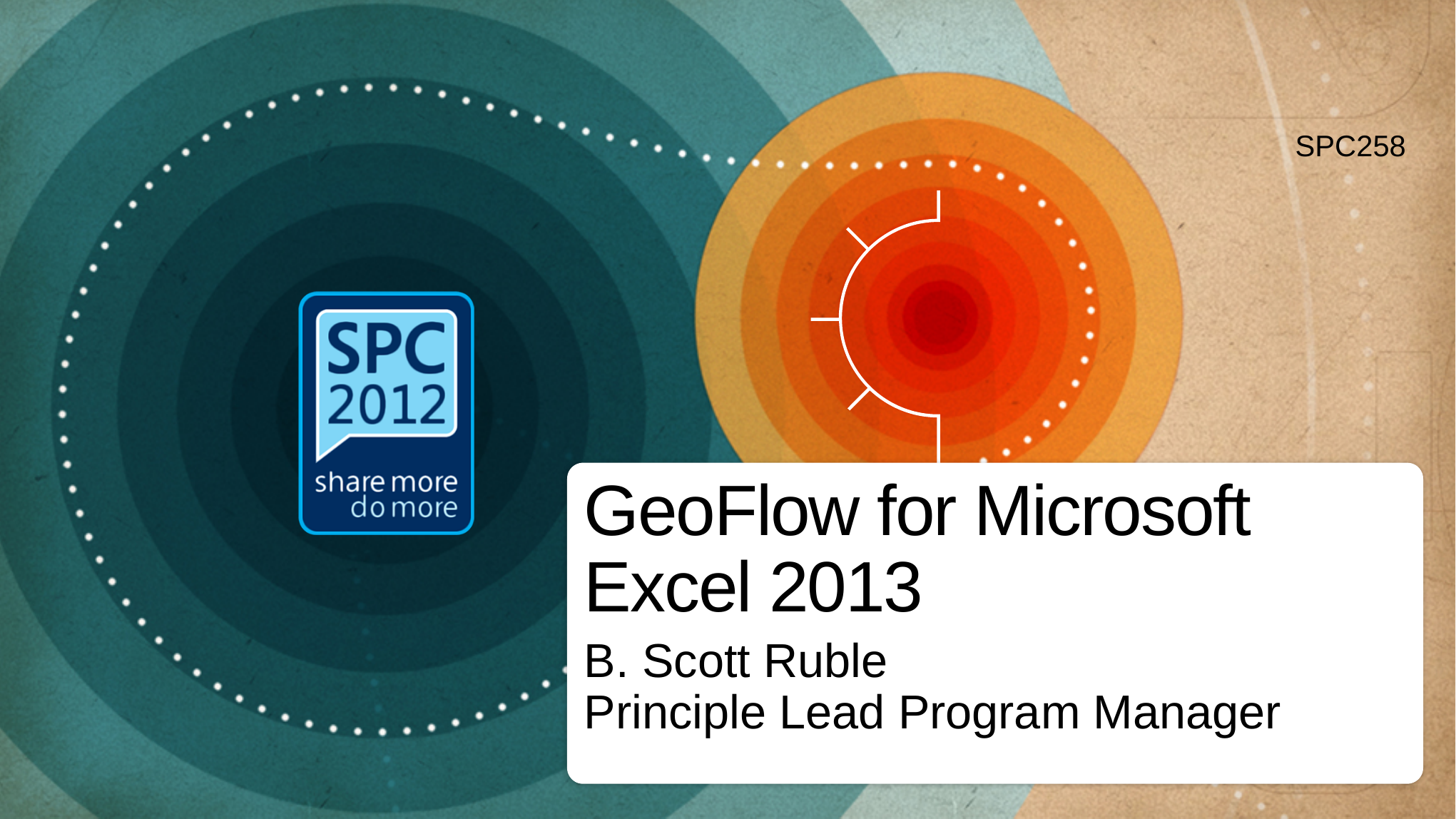

SPC258
# GeoFlow for Microsoft Excel 2013
B. Scott Ruble
Principle Lead Program Manager